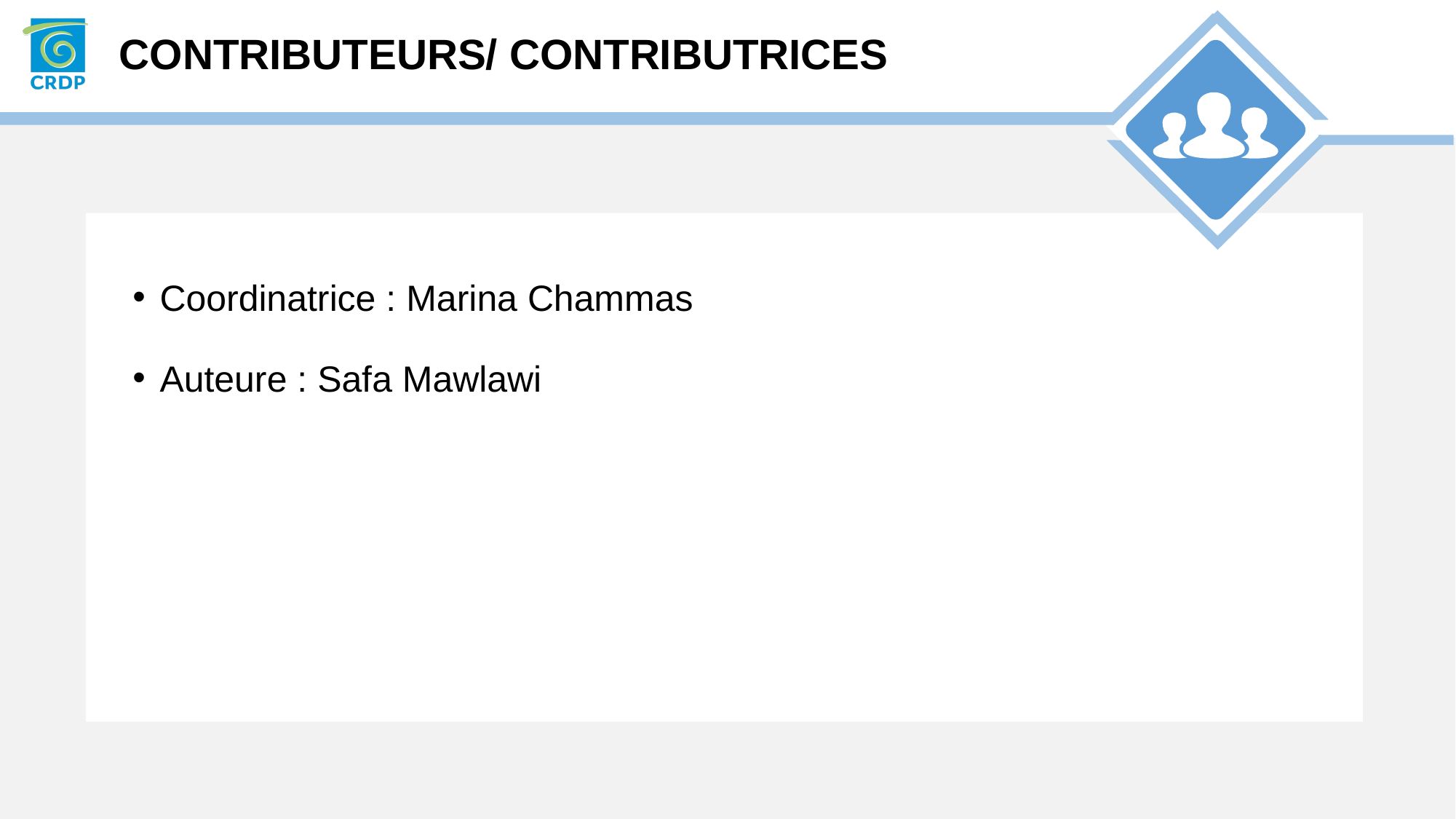

Coordinatrice : Marina Chammas
Auteure : Safa Mawlawi